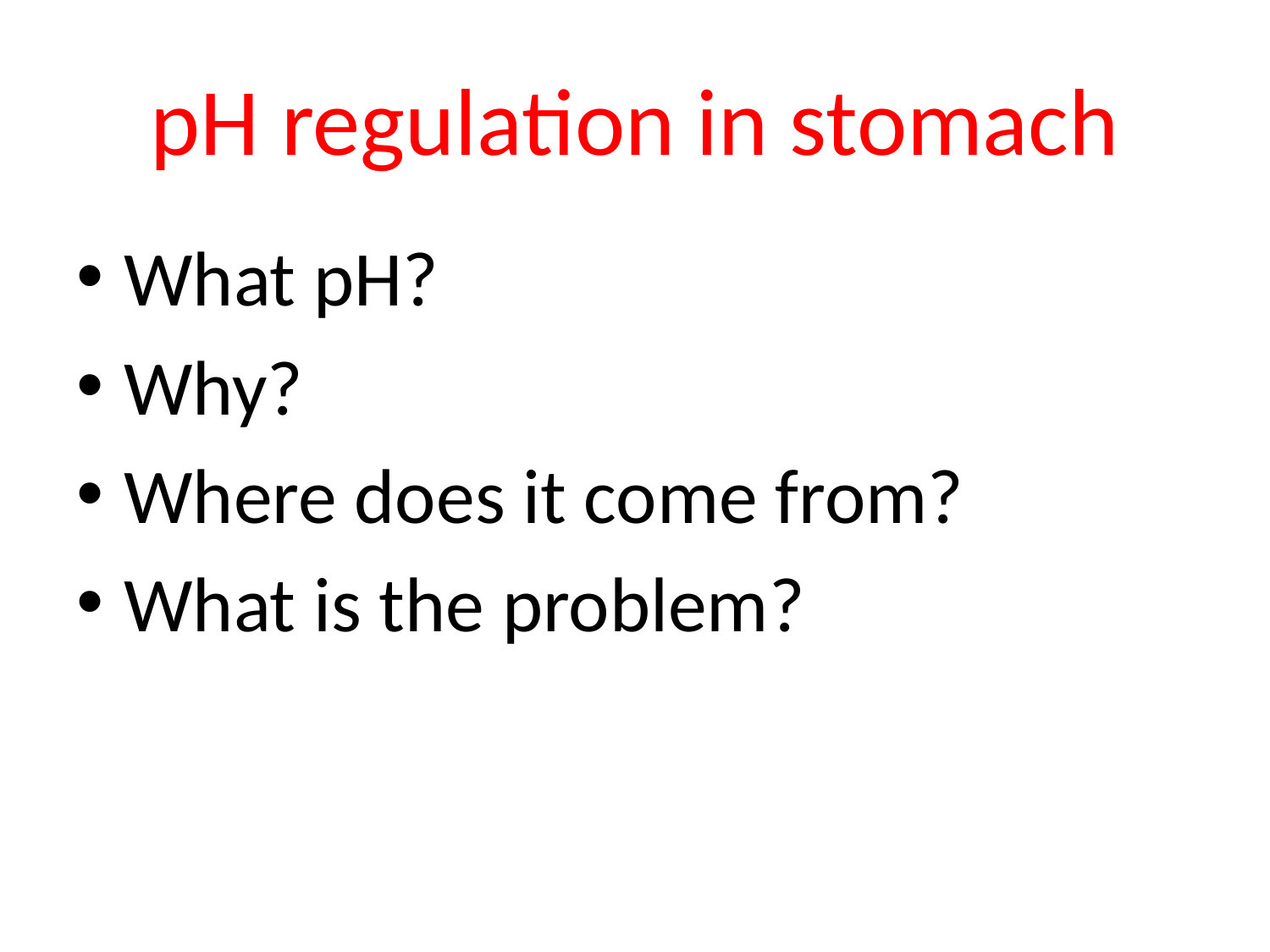

# pH regulation in stomach
What pH?
Why?
Where does it come from?
What is the problem?